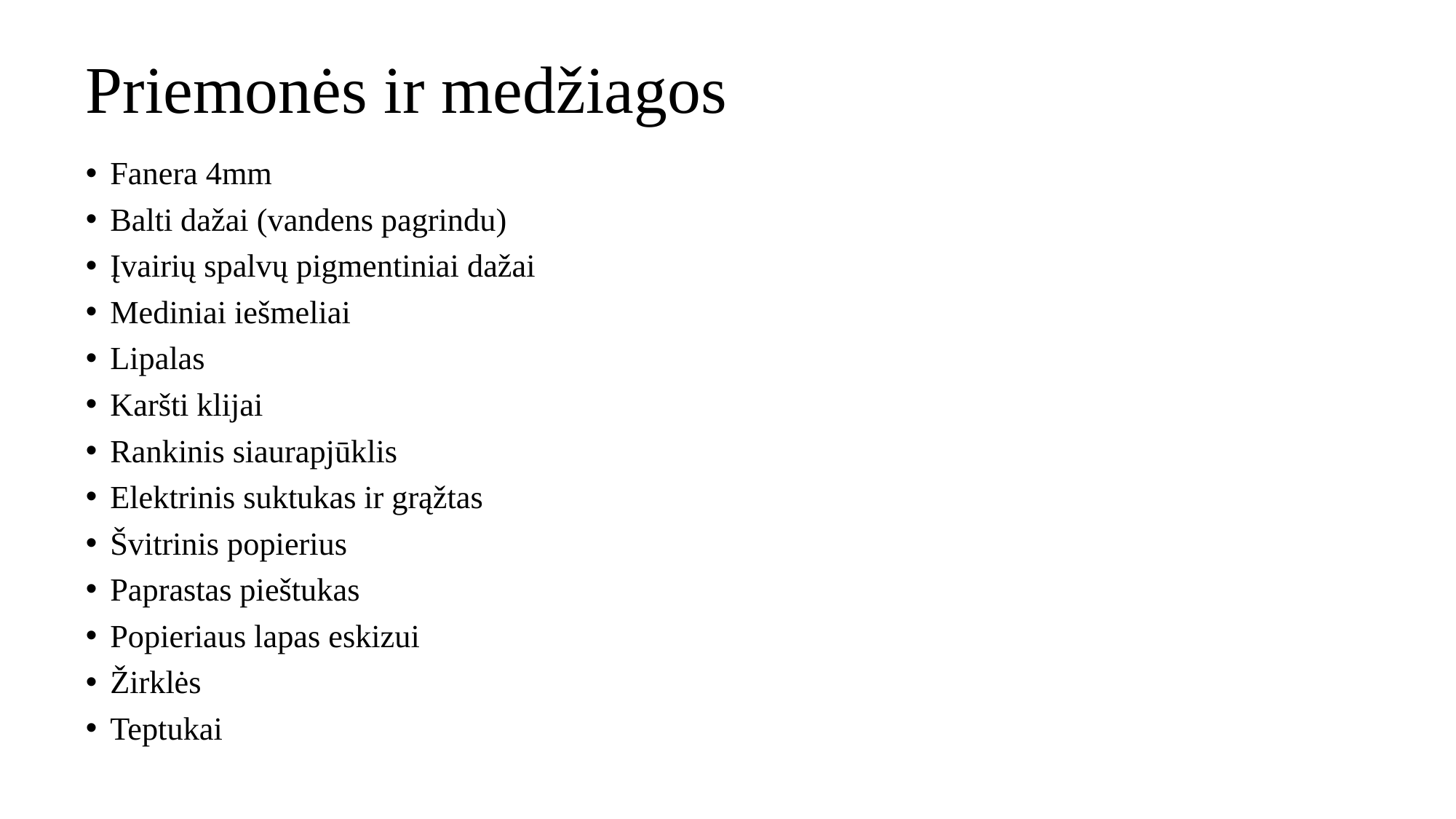

# Priemonės ir medžiagos
Fanera 4mm
Balti dažai (vandens pagrindu)
Įvairių spalvų pigmentiniai dažai
Mediniai iešmeliai
Lipalas
Karšti klijai
Rankinis siaurapjūklis
Elektrinis suktukas ir grąžtas
Švitrinis popierius
Paprastas pieštukas
Popieriaus lapas eskizui
Žirklės
Teptukai